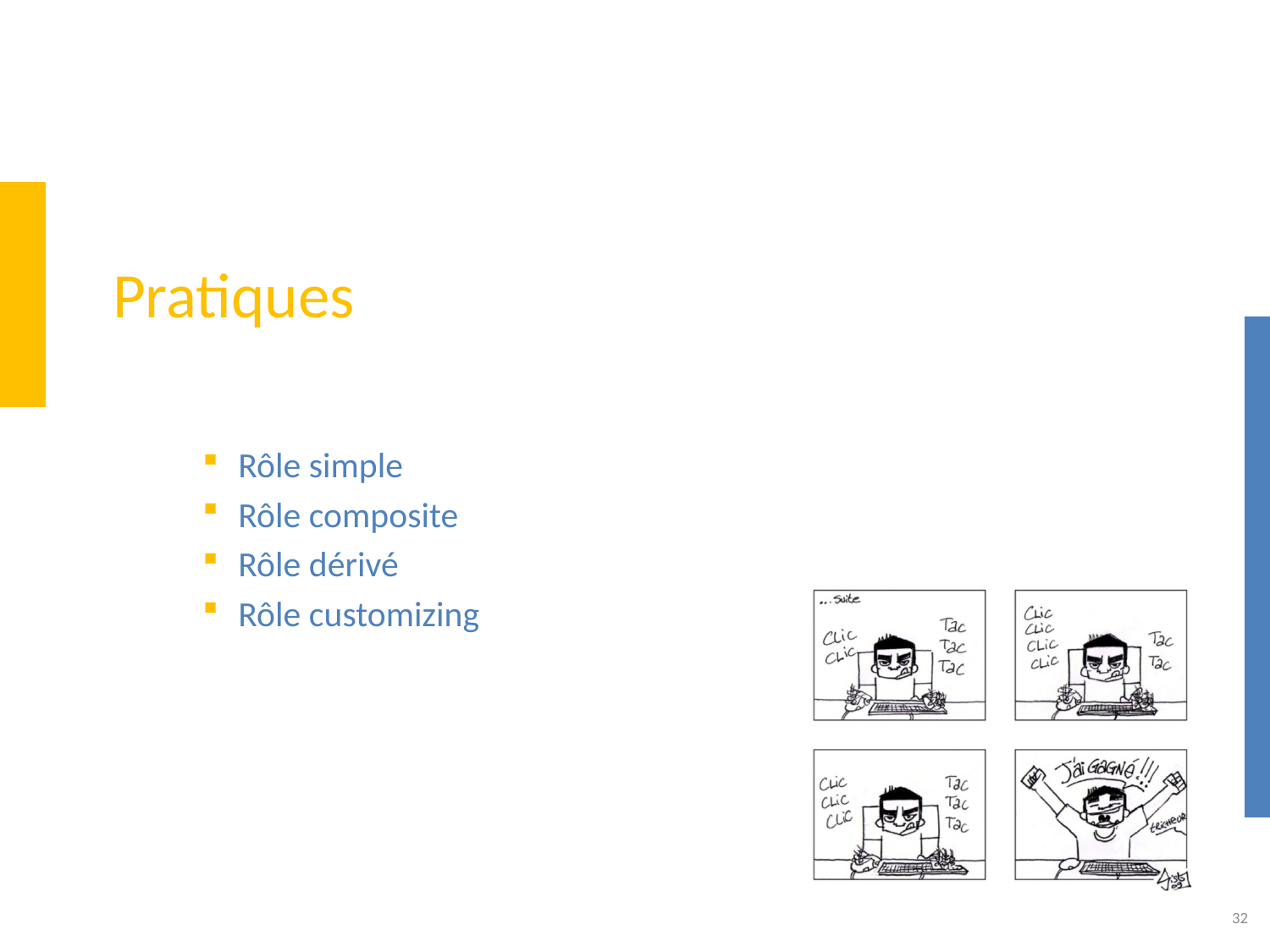

# Pratiques
Rôle simple
Rôle composite
Rôle dérivé
Rôle customizing
32